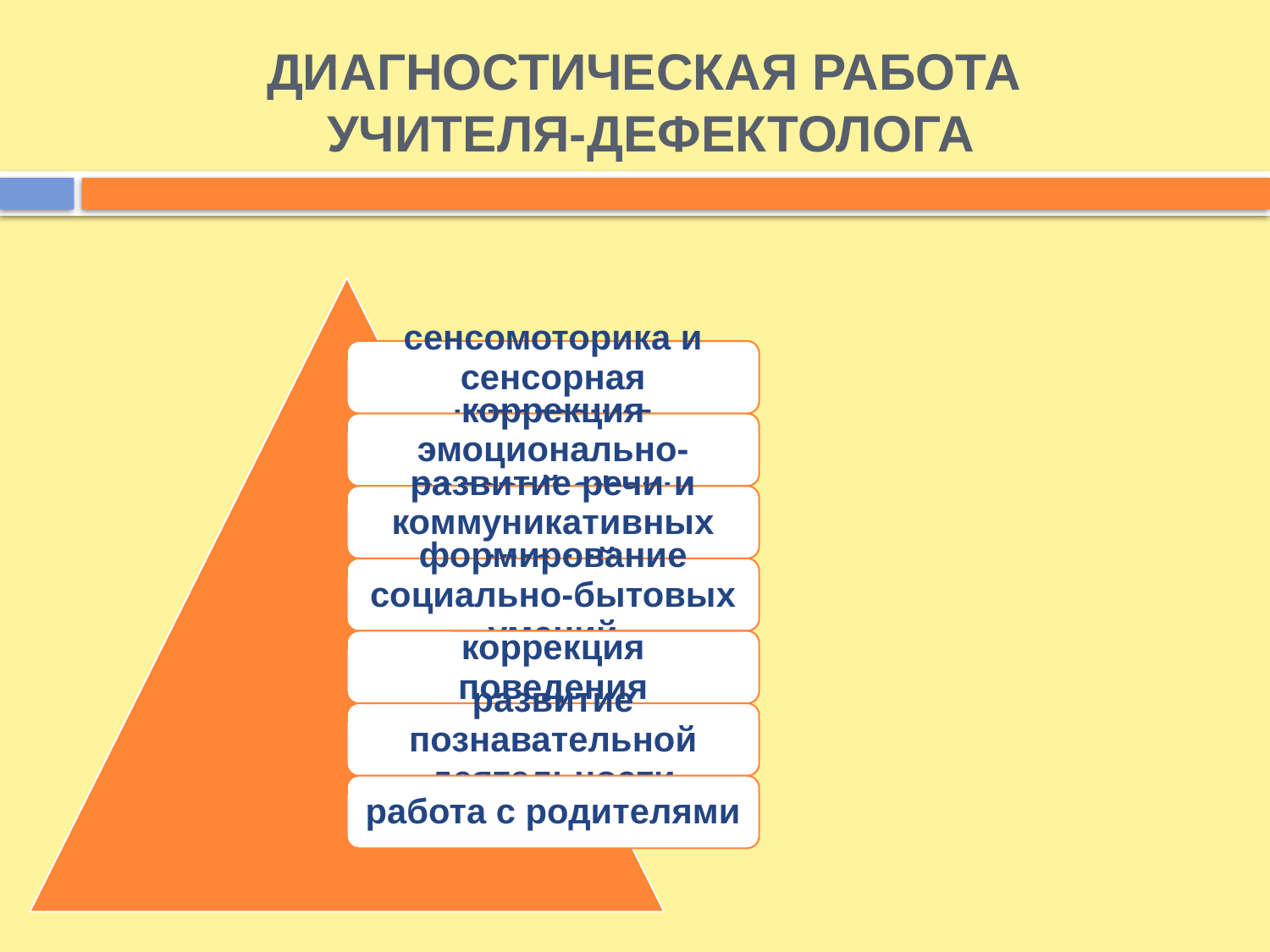

# ДИАГНОСТИЧЕСКАЯ РАБОТА УЧИТЕЛЯ-ДЕФЕКТОЛОГА
коррекция поведения
развитие познавательной деятельности
работа с родителями